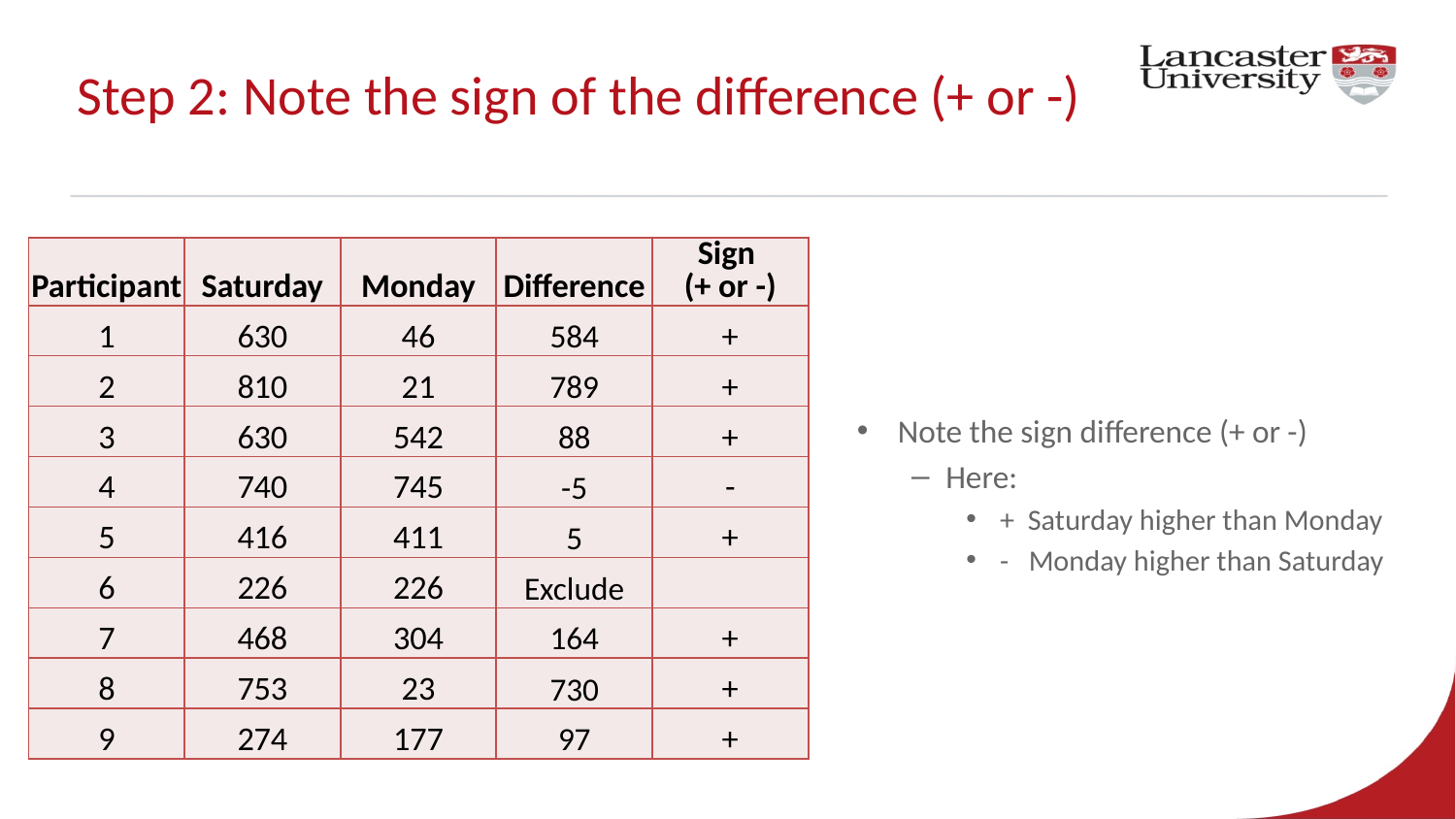

# Step 2: Note the sign of the difference (+ or -)
| Participant | Saturday | Monday | Difference | Sign (+ or -) |
| --- | --- | --- | --- | --- |
| 1 | 630 | 46 | 584 | + |
| 2 | 810 | 21 | 789 | + |
| 3 | 630 | 542 | 88 | + |
| 4 | 740 | 745 | -5 | - |
| 5 | 416 | 411 | 5 | + |
| 6 | 226 | 226 | Exclude |  |
| 7 | 468 | 304 | 164 | + |
| 8 | 753 | 23 | 730 | + |
| 9 | 274 | 177 | 97 | + |
Note the sign difference (+ or -)
Here:
 +  Saturday higher than Monday
 -   Monday higher than Saturday